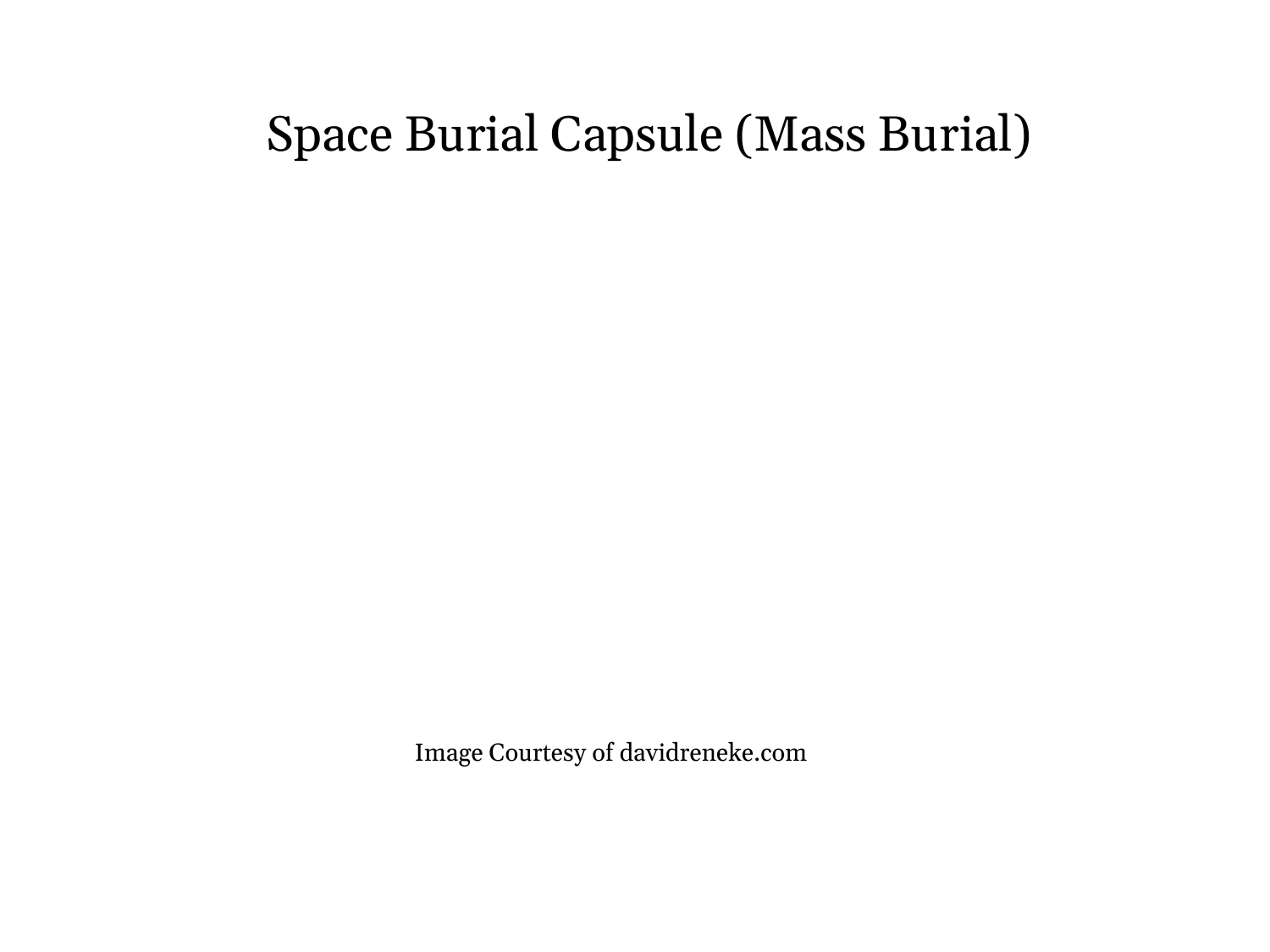

Space Burial Capsule (Mass Burial)
Image Courtesy of davidreneke.com